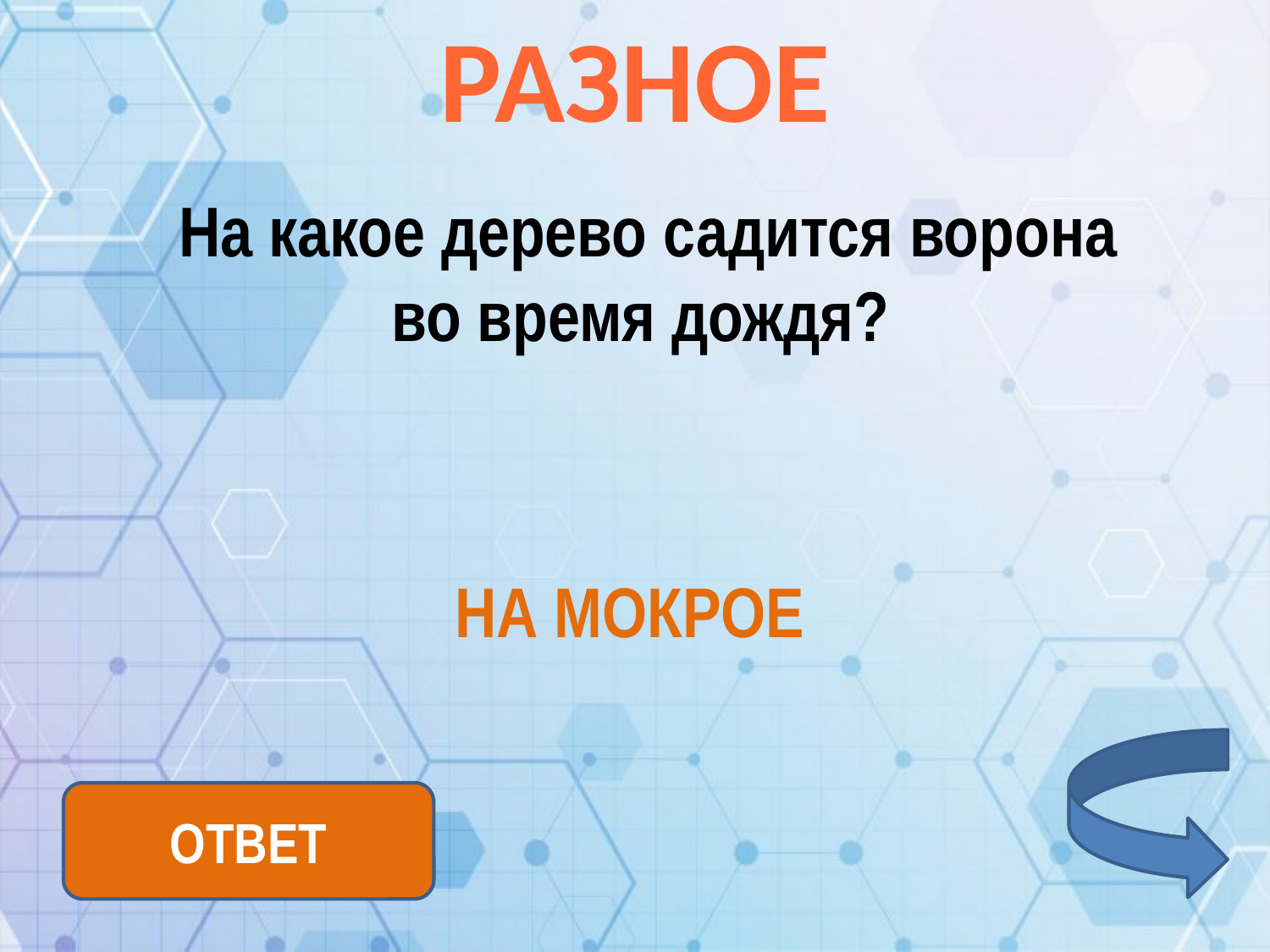

РАЗНОЕ
 На какое дерево садится ворона во время дождя?
НА МОКРОЕ

ОТВЕТ